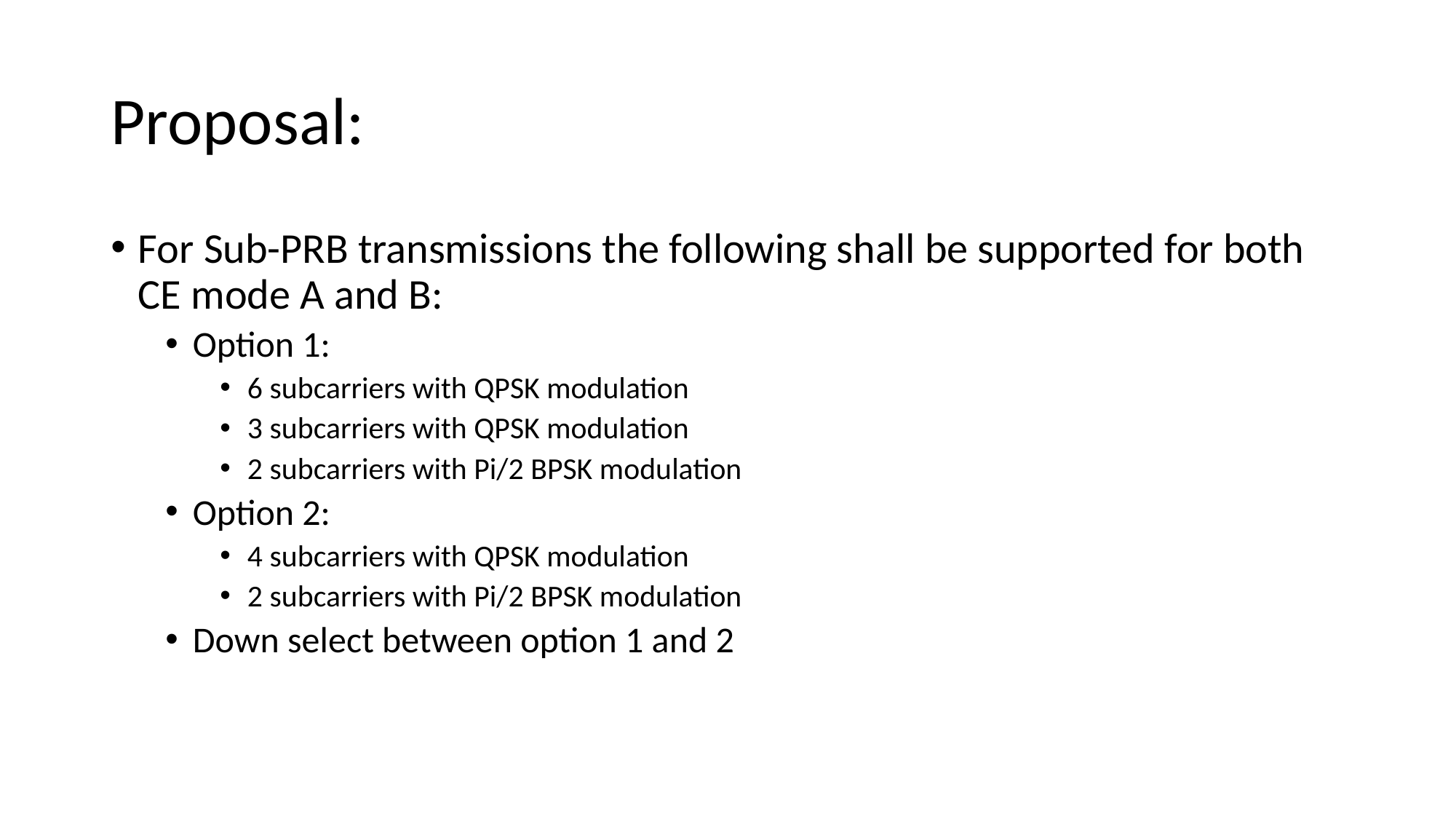

# Proposal:
For Sub-PRB transmissions the following shall be supported for both CE mode A and B:
Option 1:
6 subcarriers with QPSK modulation
3 subcarriers with QPSK modulation
2 subcarriers with Pi/2 BPSK modulation
Option 2:
4 subcarriers with QPSK modulation
2 subcarriers with Pi/2 BPSK modulation
Down select between option 1 and 2